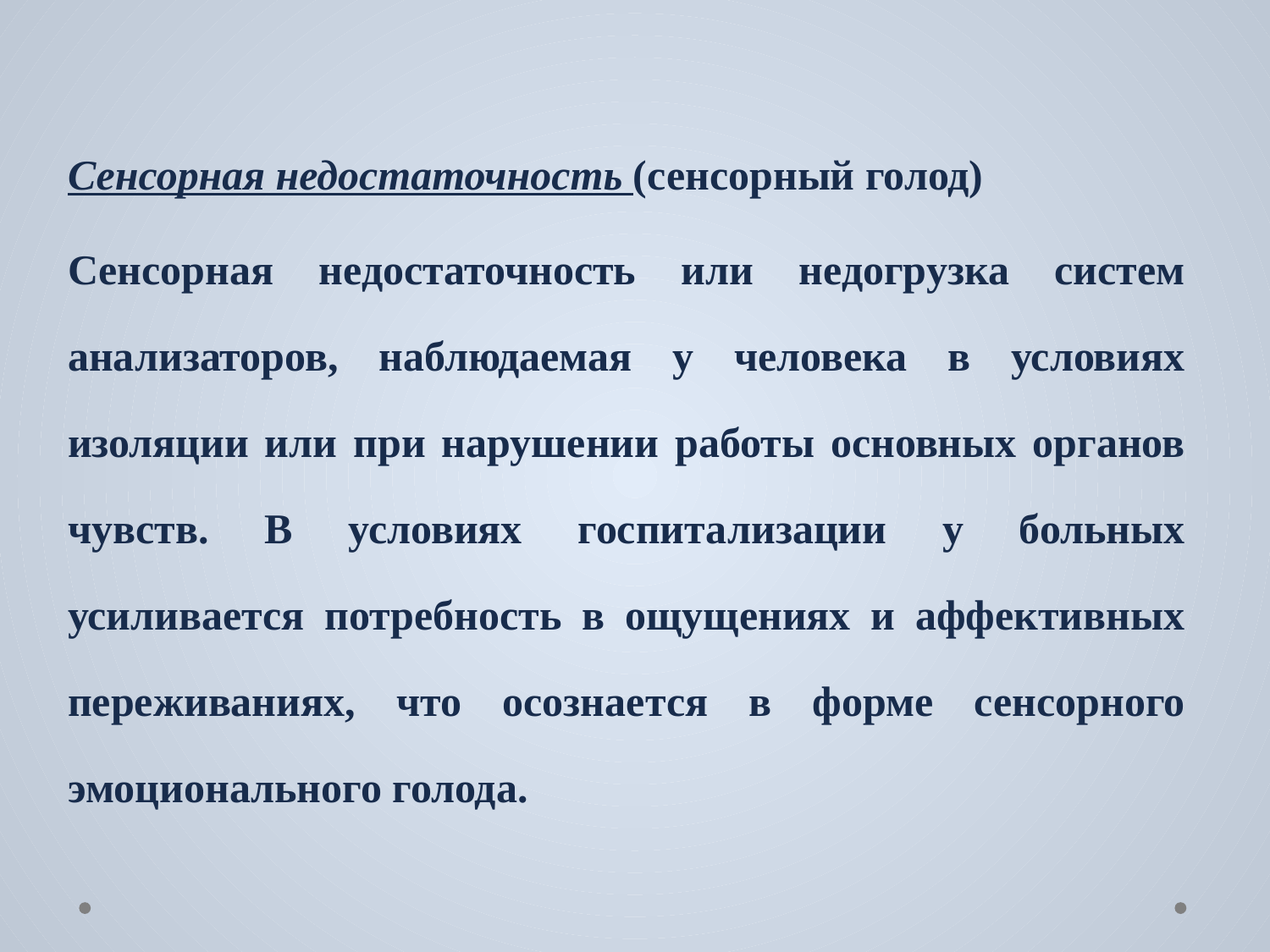

Сенсорная недостаточность (сенсорный голод)
Сенсорная недостаточность или недогрузка систем анализаторов, наблюдаемая у человека в условиях изоляции или при нарушении работы основных органов чувств. В условиях госпитализации у больных усиливается потребность в ощущениях и аффективных переживаниях, что осознается в форме сенсорного эмоционального голода.